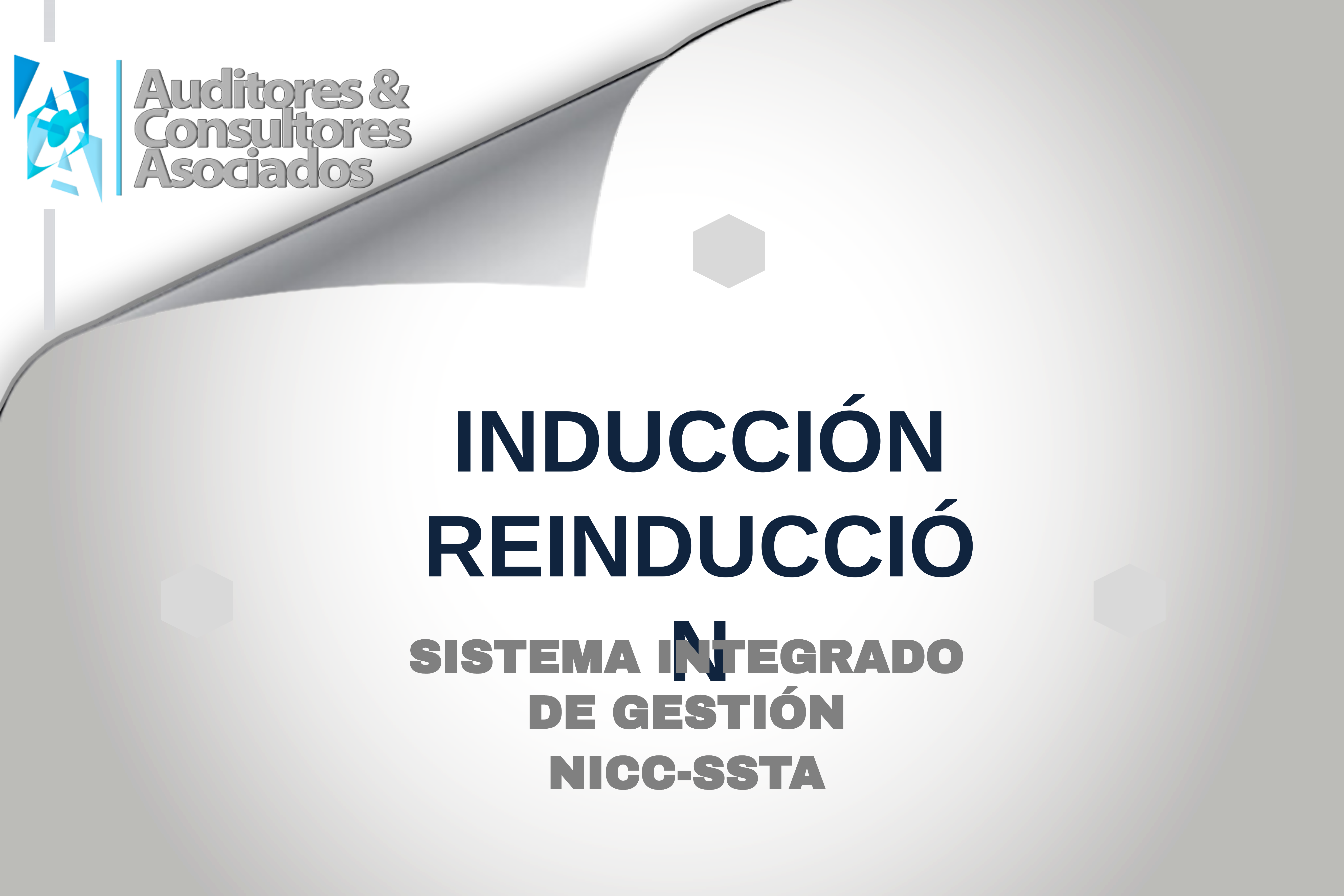

INDUCCIÓN
REINDUCCIÓN

SISTEMA INTEGRADO
DE GESTIÓN
NICC-SSTA